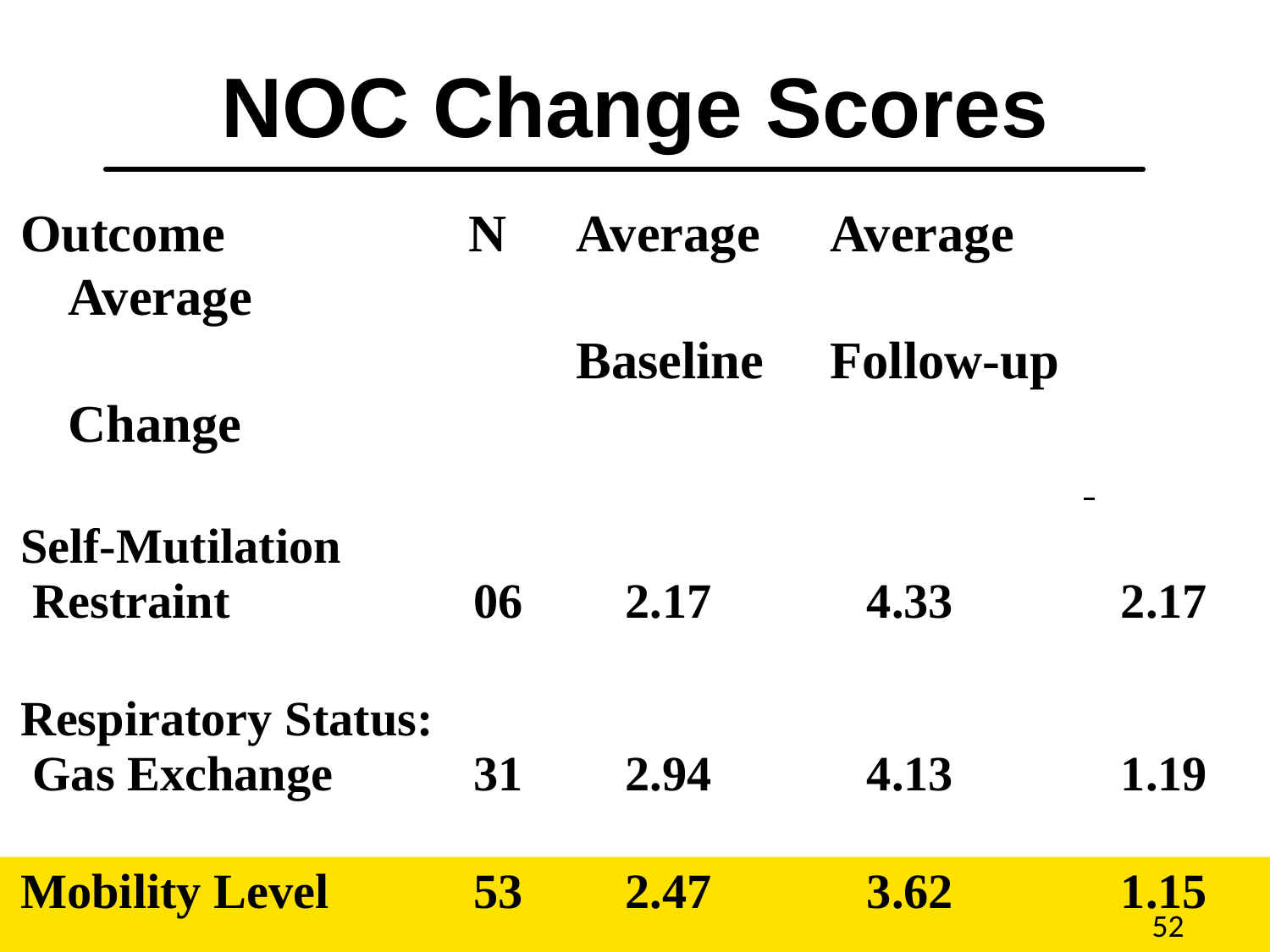

# NOC Change Scores
Outcome	           N	Average	Average   	Average
				 	Baseline	Follow-up	Change

Self-Mutilation
 Restraint		  06	    2.17	   4.33		   2.17

Respiratory Status:
 Gas Exchange	  31	    2.94	   4.13		   1.19

Mobility Level	  53	    2.47	   3.62		   1.15
52